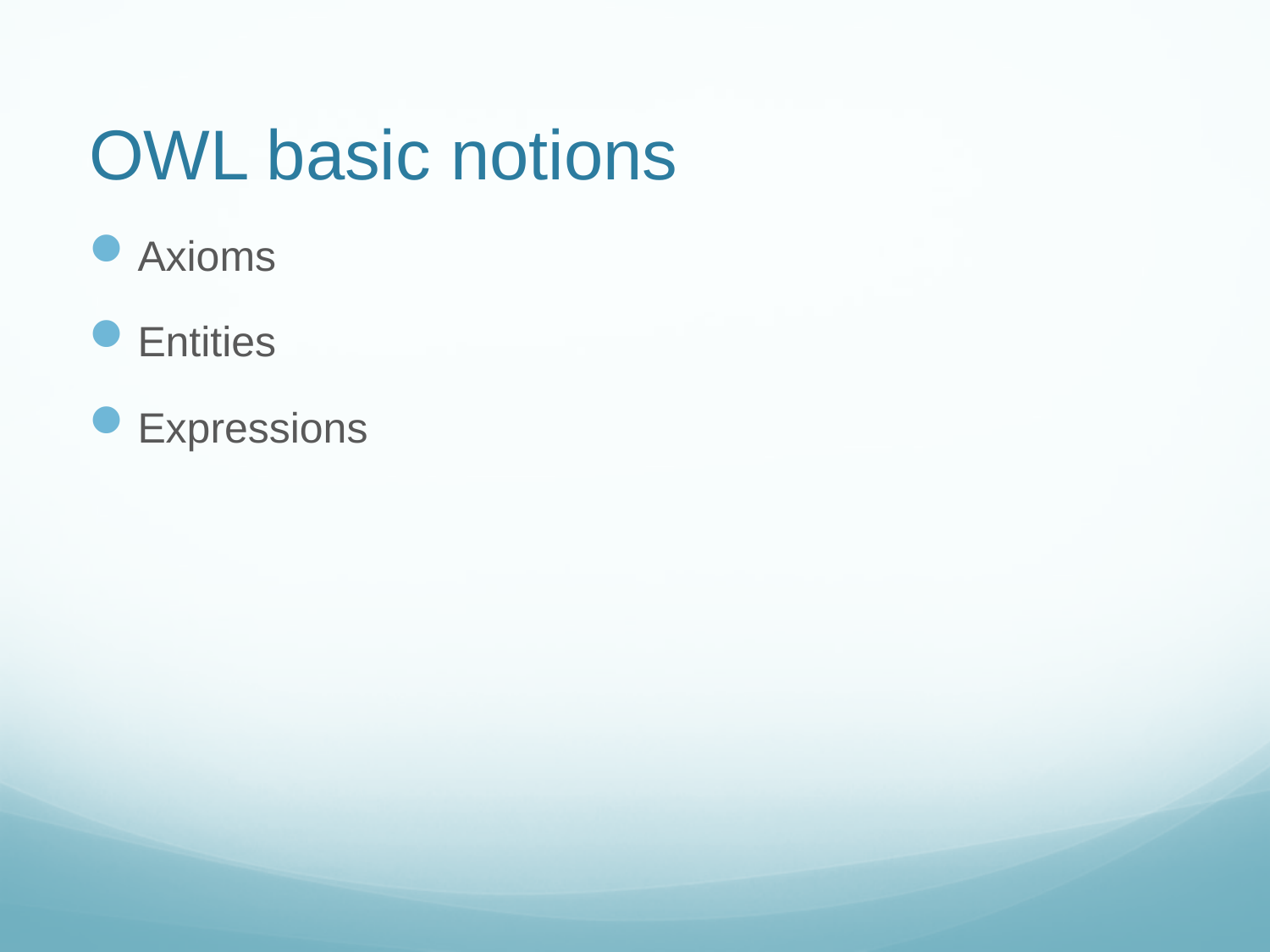

# OWL basic notions
Axioms
Entities
Expressions